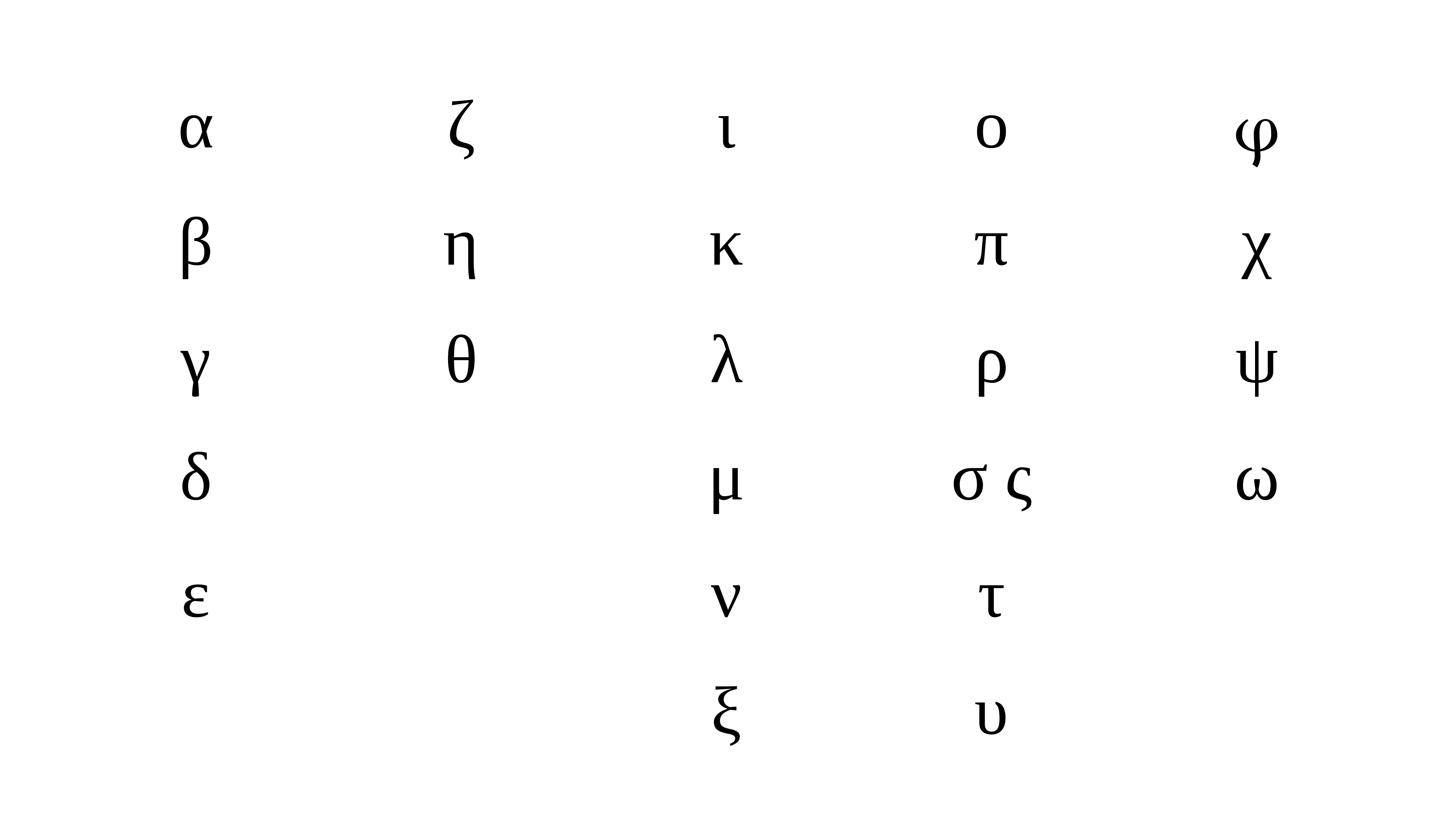

| α | ζ | ι | ο | φ |
| --- | --- | --- | --- | --- |
| β | η | κ | π | χ |
| γ | θ | λ | ρ | ψ |
| δ |  | μ | σ ς | ω |
| ε |  | ν | τ |  |
|  |  | ξ | υ |  |